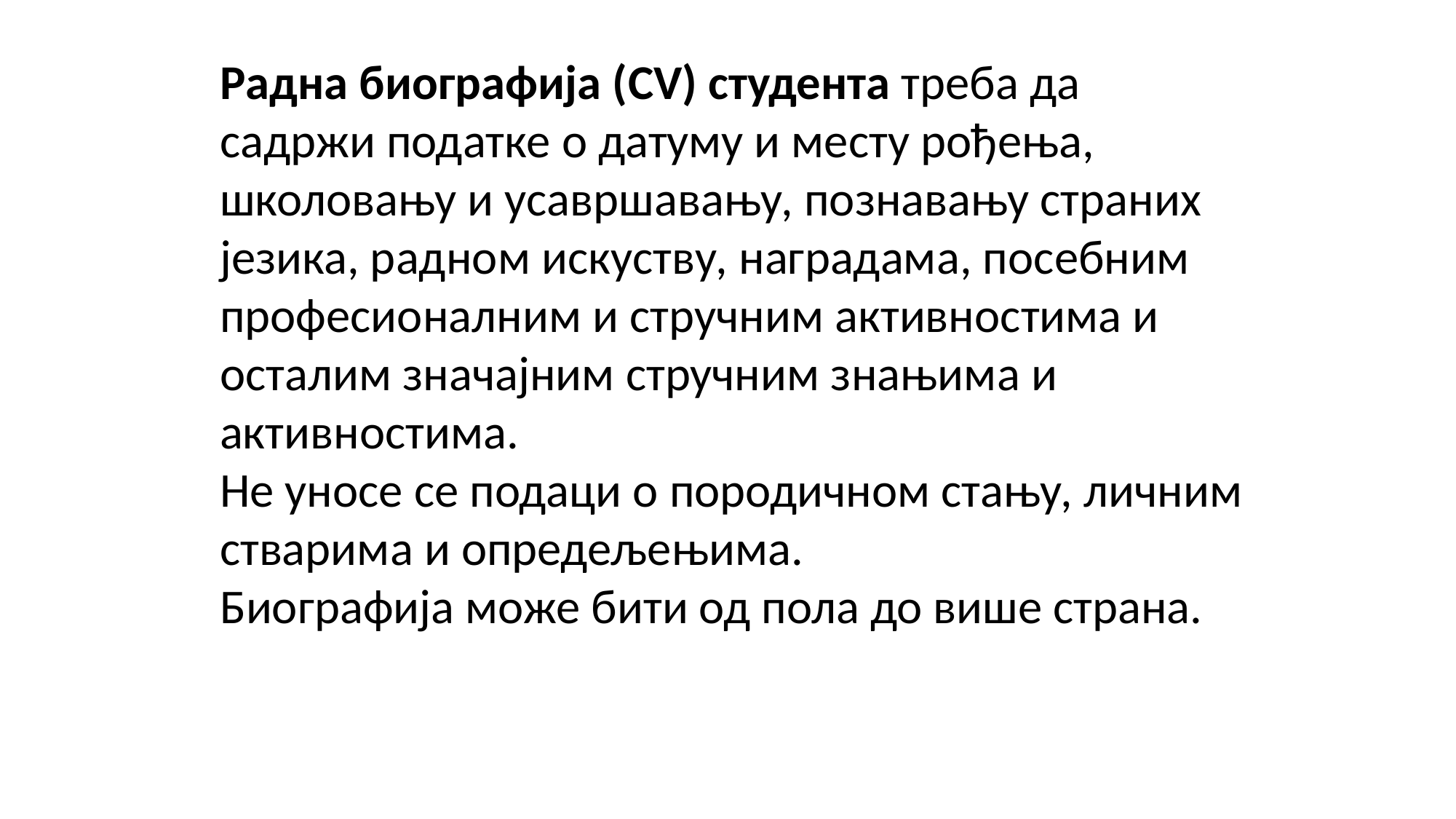

Радна биографија (CV) студента треба да садржи податке о датуму и месту рођења, школовању и усавршавању, познавању страних језика, радном искуству, наградама, посебним професионалним и стручним активностима и осталим значајним стручним знањима и активностима.
Не уносе се подаци о породичном стању, личним стварима и опредељењима.
Биографија може бити од пола до више страна.